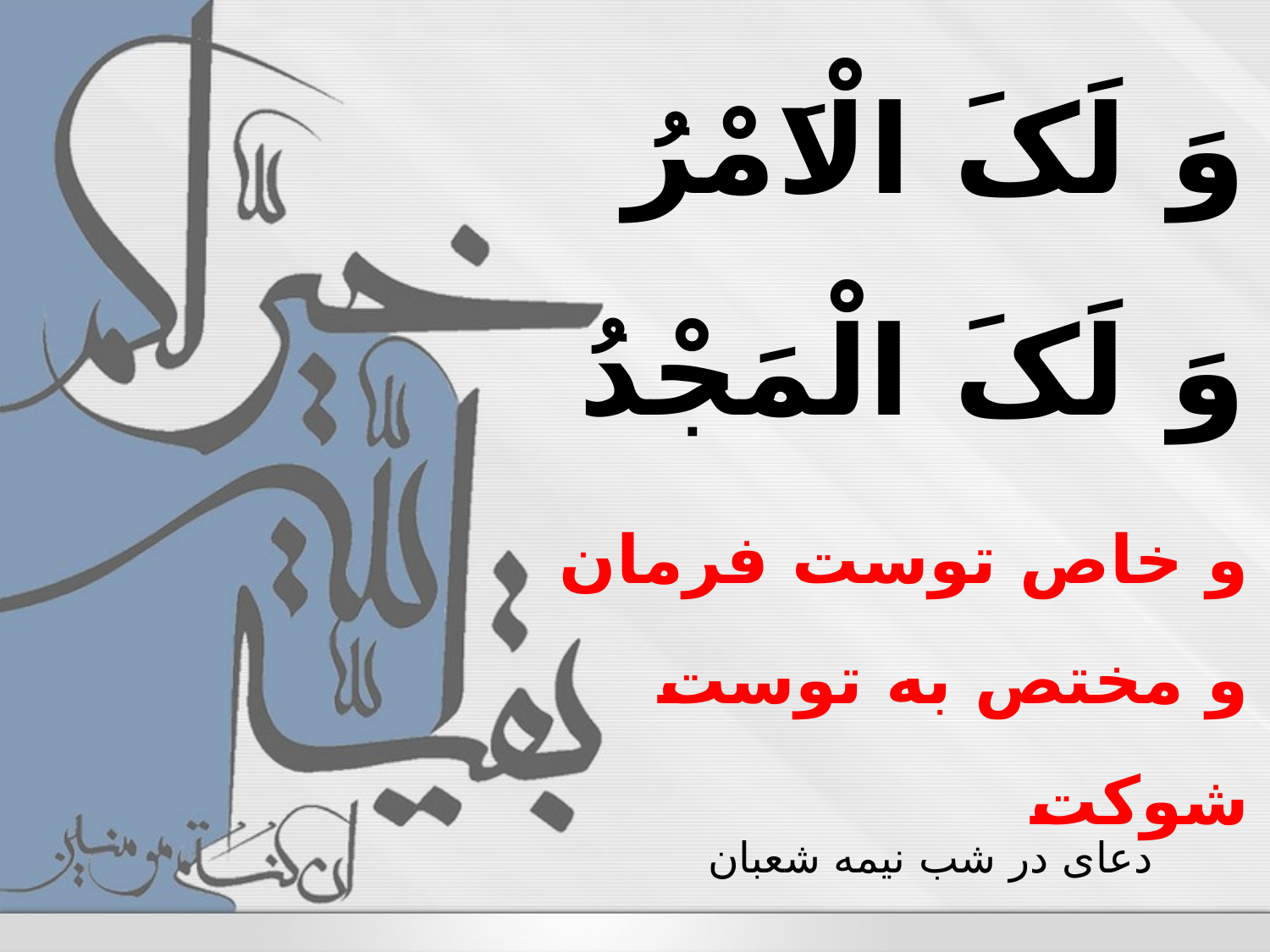

وَ لَکَ الْاَمْرُ
وَ لَکَ الْمَجْدُ
و خاص توست فرمان
و مختص به توست شوکت